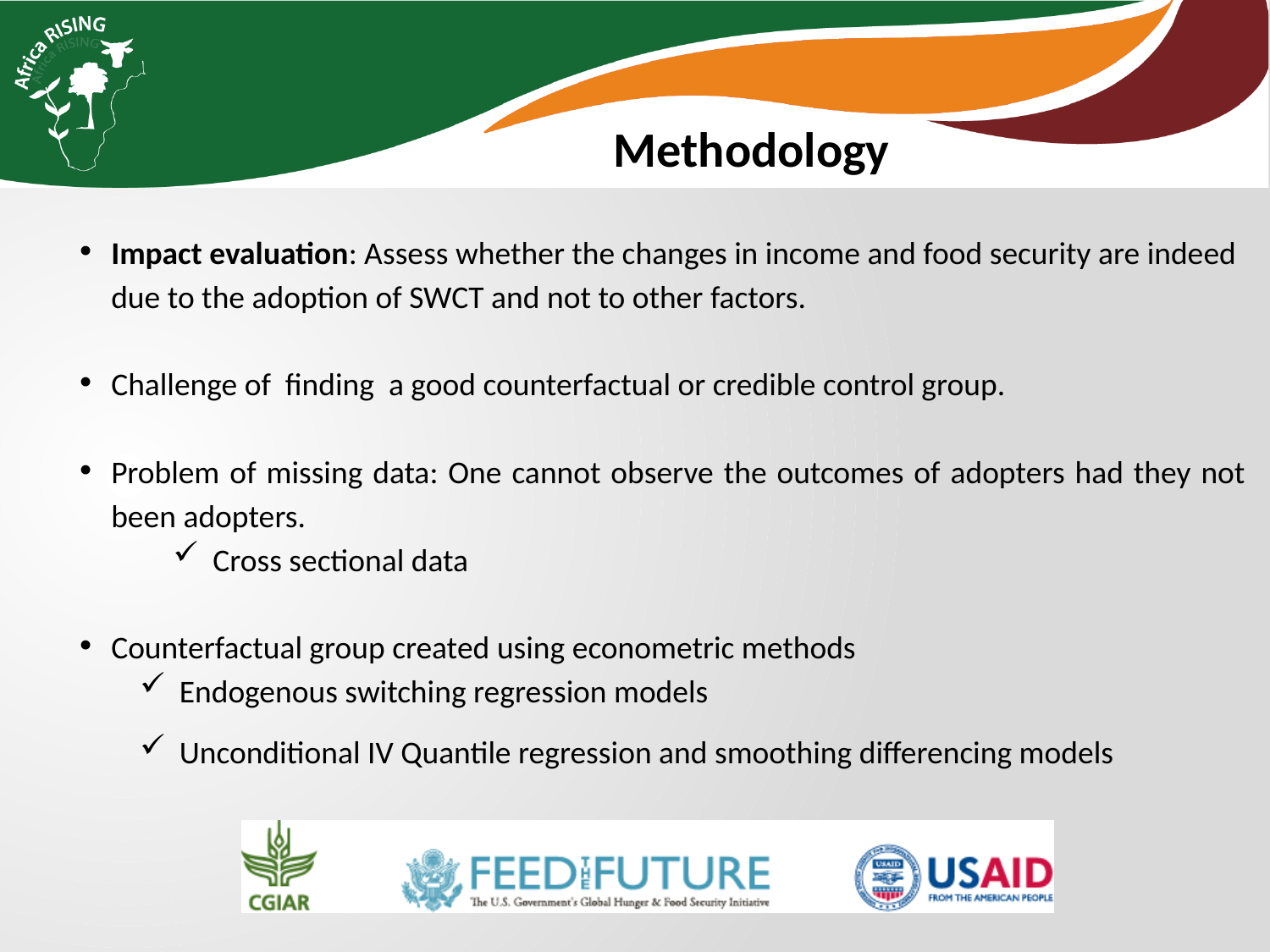

Methodology

Impact evaluation: Assess whether the changes in income and food security are indeed due to the adoption of SWCT and not to other factors.

Challenge of  finding  a good counterfactual or credible control group.

Problem of missing data: One cannot observe the outcomes of adopters had they not been adopters.
Cross sectional data

Counterfactual group created using econometric methods
Endogenous switching regression models
Unconditional IV Quantile regression and smoothing differencing models